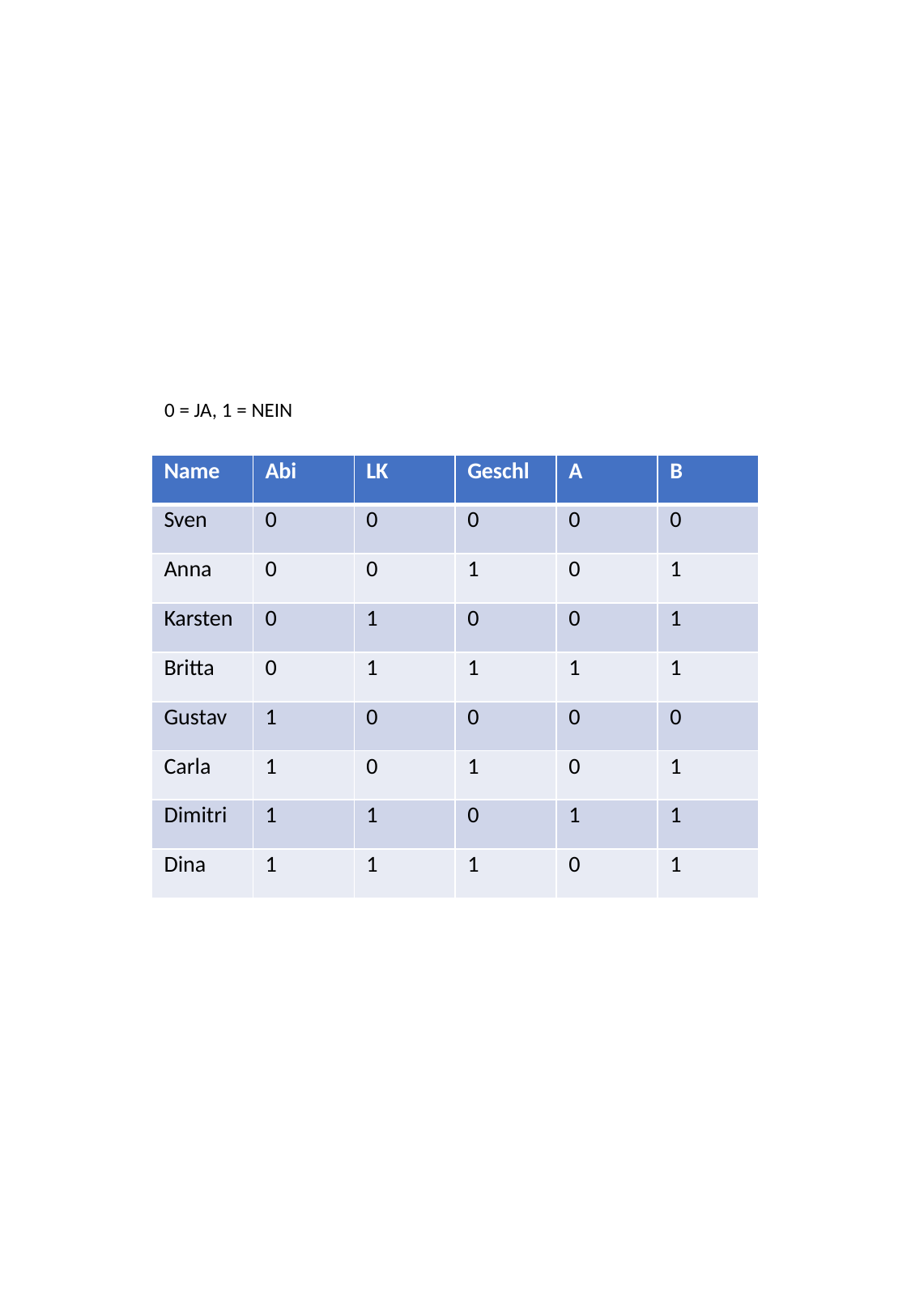

0 = JA, 1 = NEIN
| Name | Abi | LK | Geschl | A | B |
| --- | --- | --- | --- | --- | --- |
| Sven | 0 | 0 | 0 | 0 | 0 |
| Anna | 0 | 0 | 1 | 0 | 1 |
| Karsten | 0 | 1 | 0 | 0 | 1 |
| Britta | 0 | 1 | 1 | 1 | 1 |
| Gustav | 1 | 0 | 0 | 0 | 0 |
| Carla | 1 | 0 | 1 | 0 | 1 |
| Dimitri | 1 | 1 | 0 | 1 | 1 |
| Dina | 1 | 1 | 1 | 0 | 1 |